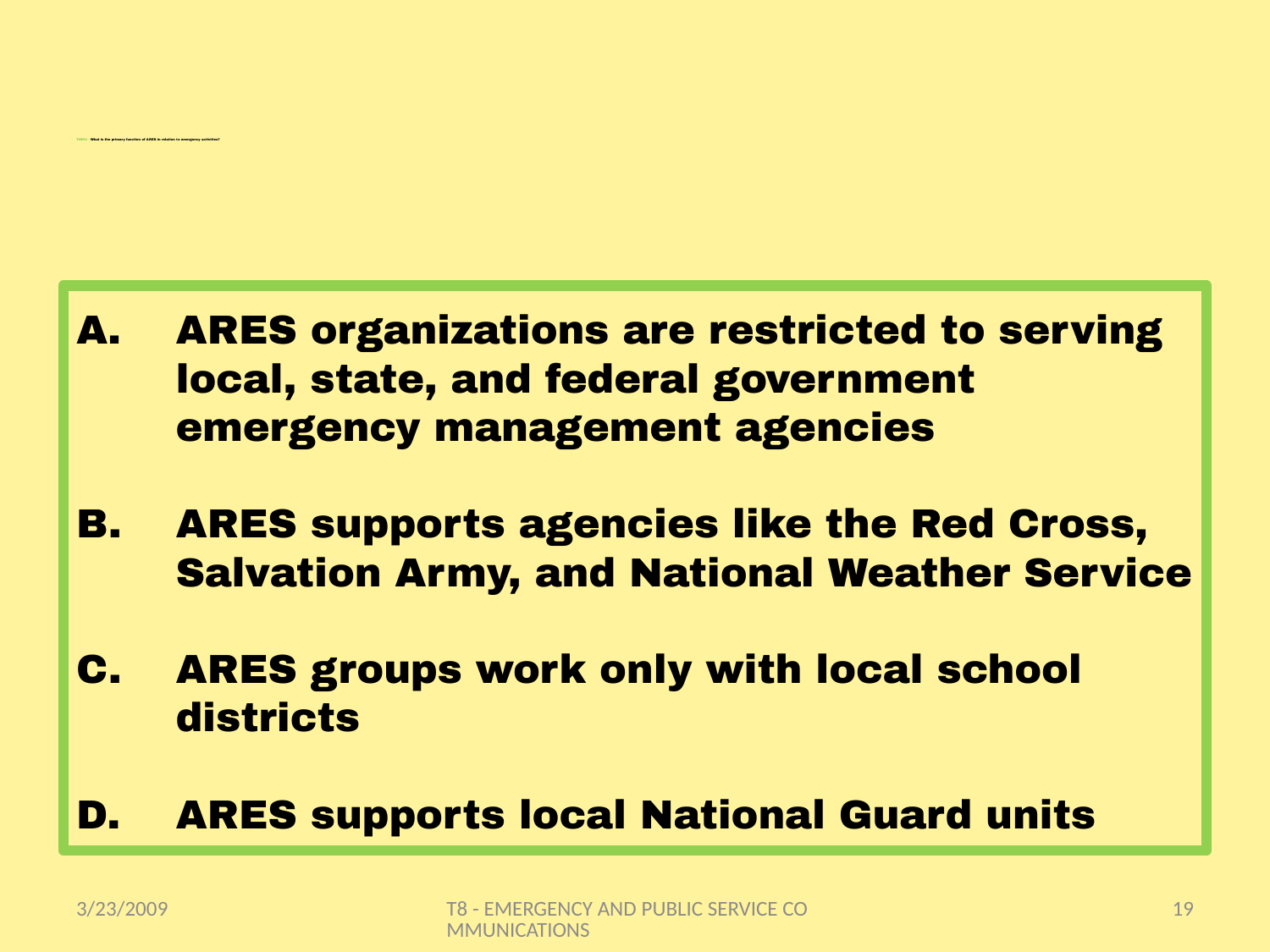

# T8B04 - What is the primary function of ARES in relation to emergency activities?

ARES organizations are restricted to serving local, state, and federal government emergency management agencies

ARES supports agencies like the Red Cross, Salvation Army, and National Weather Service

ARES groups work only with local school districts

ARES supports local National Guard units
3/23/2009
T8 - EMERGENCY AND PUBLIC SERVICE COMMUNICATIONS
19